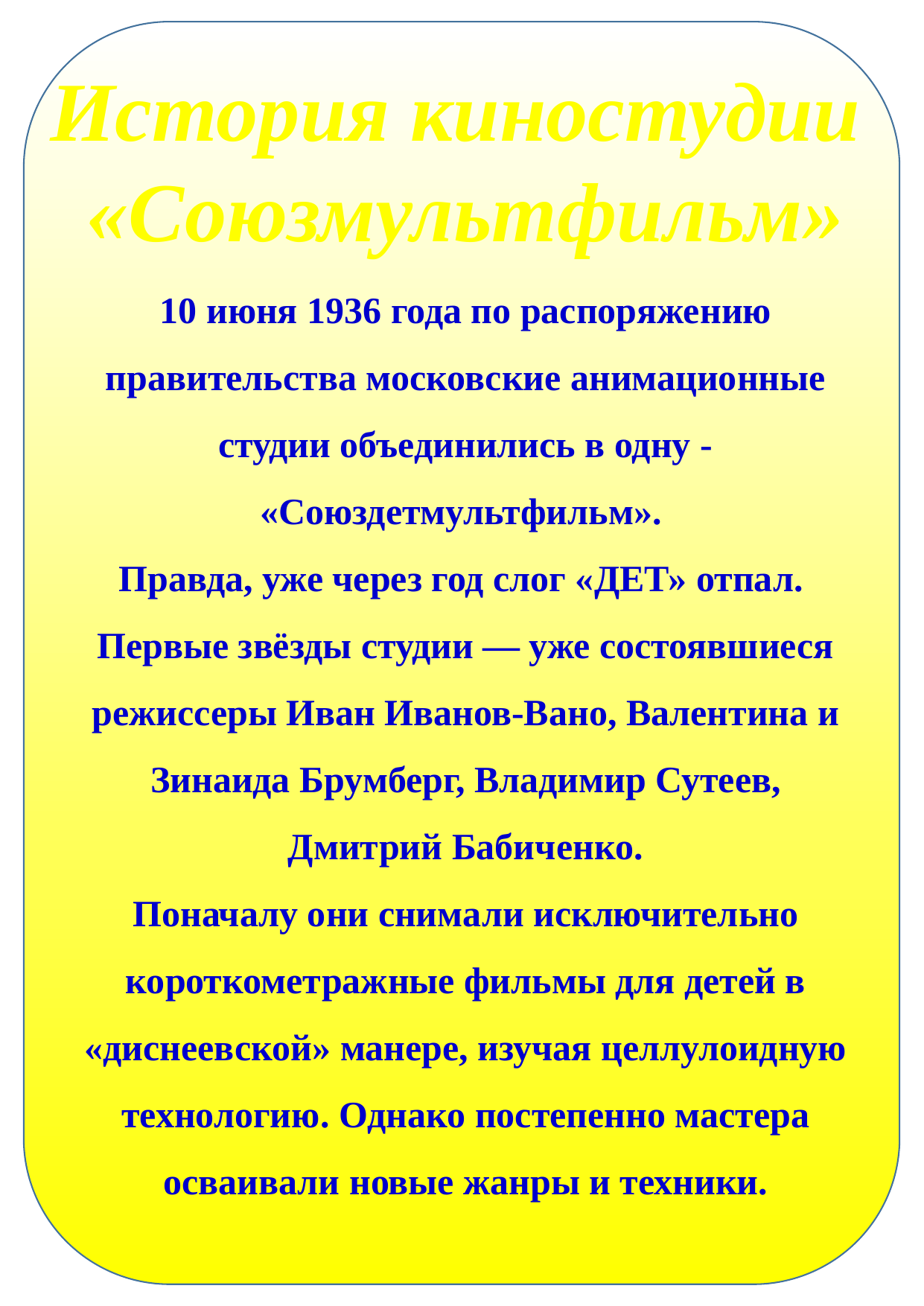

История киностудии
«Союзмультфильм»
10 июня 1936 года по распоряжению правительства московские анимационные студии объединились в одну - «Союздетмультфильм».
Правда, уже через год слог «ДЕТ» отпал.
Первые звёзды студии — уже состоявшиеся режиссеры Иван Иванов-Вано, Валентина и Зинаида Брумберг, Владимир Сутеев, Дмитрий Бабиченко.
Поначалу они снимали исключительно короткометражные фильмы для детей в «диснеевской» манере, изучая целлулоидную технологию. Однако постепенно мастера осваивали новые жанры и техники.